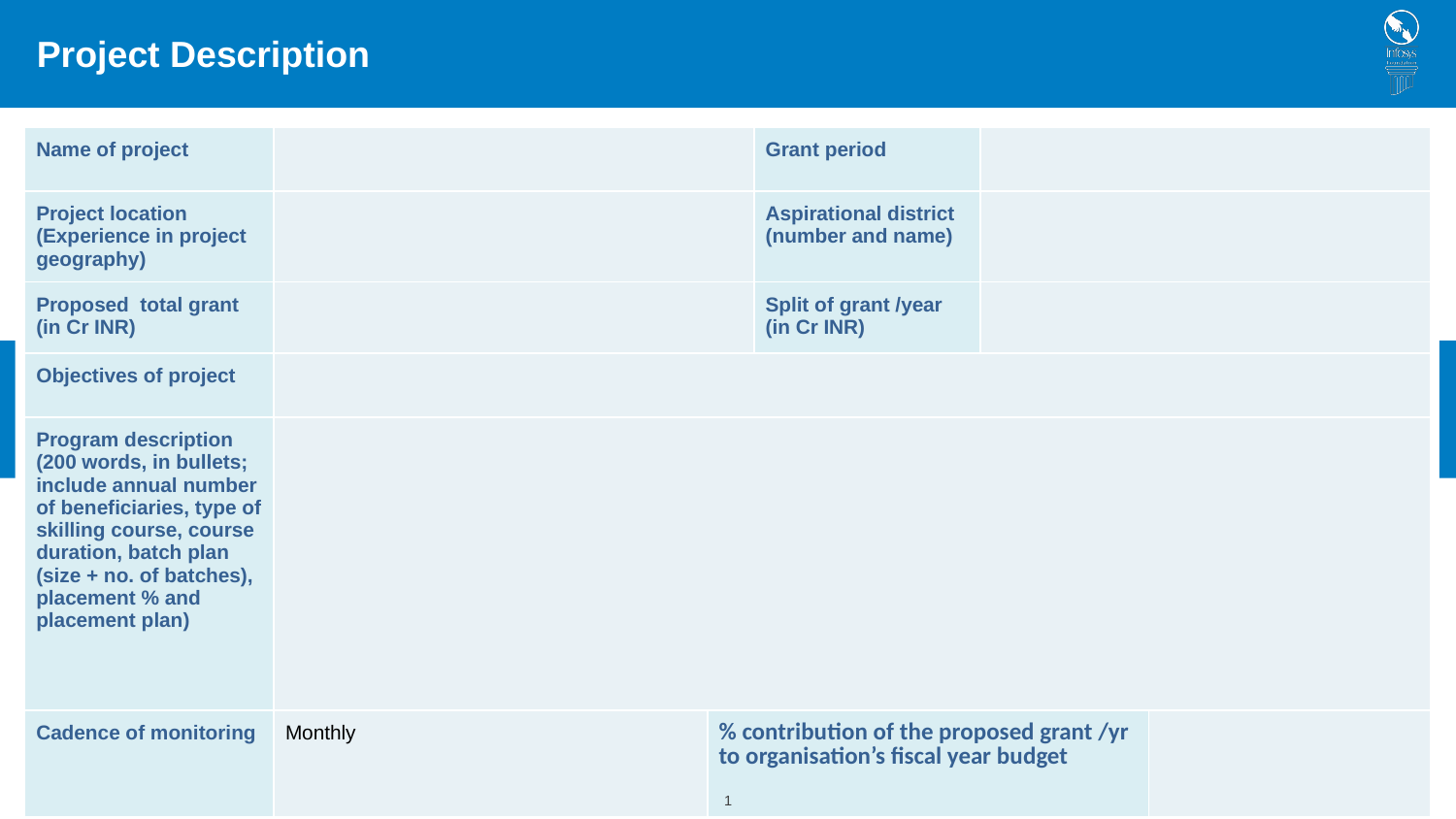

Project Description
| Name of project |  |  | Grant period |  |  |
| --- | --- | --- | --- | --- | --- |
| Project location (Experience in project geography) |  |  | Aspirational district (number and name) |  |  |
| Proposed total grant (in Cr INR) |  |  | Split of grant /year (in Cr INR) |  |  |
| Objectives of project |  |  |  |  |  |
| Program description (200 words, in bullets; include annual number of beneficiaries, type of skilling course, course duration, batch plan (size + no. of batches), placement % and placement plan) |  |  |  |  |  |
| Cadence of monitoring | Monthly | % contribution of the proposed grant /yr to organisation’s fiscal year budget |  |  |  |
1